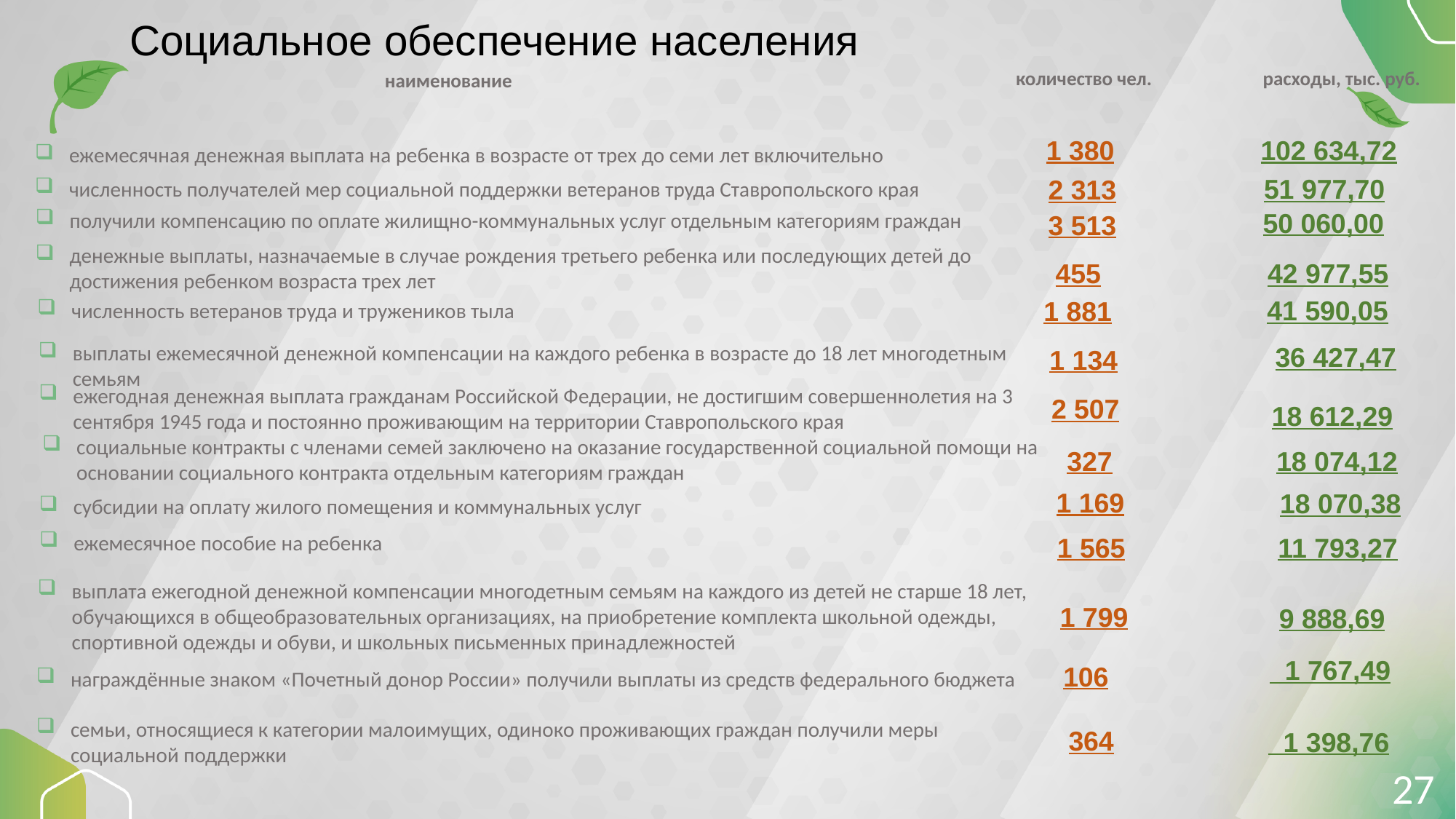

Социальное обеспечение населения
количество чел.
расходы, тыс. руб.
наименование
1 380
102 634,72
ежемесячная денежная выплата на ребенка в возрасте от трех до семи лет включительно
51 977,70
2 313
численность получателей мер социальной поддержки ветеранов труда Ставропольского края
50 060,00
получили компенсацию по оплате жилищно-коммунальных услуг отдельным категориям граждан
3 513
денежные выплаты, назначаемые в случае рождения третьего ребенка или последующих детей до достижения ребенком возраста трех лет
42 977,55
455
41 590,05
1 881
численность ветеранов труда и тружеников тыла
выплаты ежемесячной денежной компенсации на каждого ребенка в возрасте до 18 лет многодетным семьям
36 427,47
1 134
ежегодная денежная выплата гражданам Российской Федерации, не достигшим совершеннолетия на 3 сентября 1945 года и постоянно проживающим на территории Ставропольского края
2 507
18 612,29
социальные контракты с членами семей заключено на оказание государственной социальной помощи на основании социального контракта отдельным категориям граждан
327
18 074,12
1 169
18 070,38
субсидии на оплату жилого помещения и коммунальных услуг
ежемесячное пособие на ребенка
1 565
11 793,27
выплата ежегодной денежной компенсации многодетным семьям на каждого из детей не старше 18 лет, обучающихся в общеобразовательных организациях, на приобретение комплекта школьной одежды, спортивной одежды и обуви, и школьных письменных принадлежностей
1 799
9 888,69
  1 767,49
106
награждённые знаком «Почетный донор России» получили выплаты из средств федерального бюджета
семьи, относящиеся к категории малоимущих, одиноко проживающих граждан получили меры социальной поддержки
364
  1 398,76
27